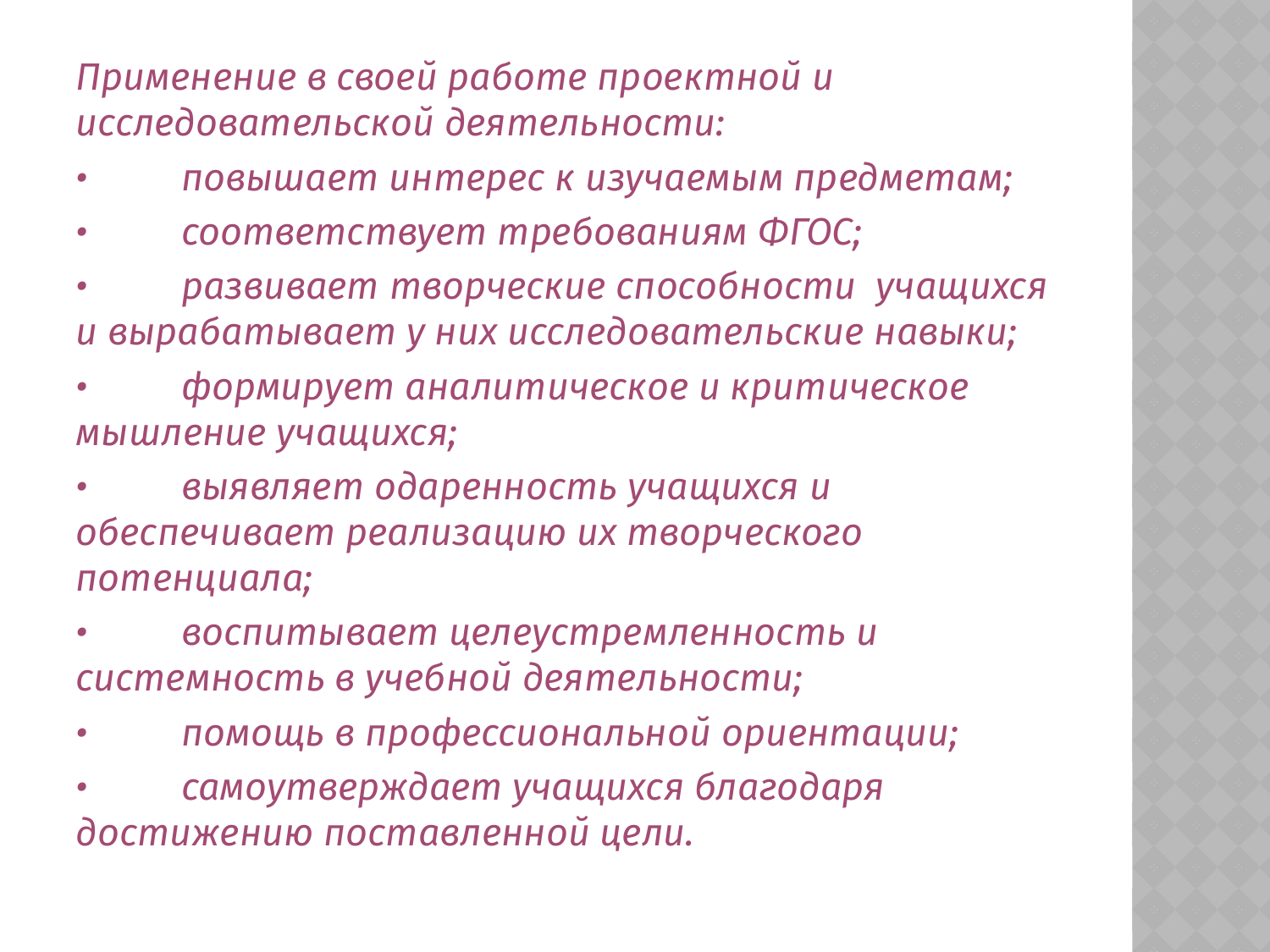

#
Применение в своей работе проектной и исследовательской деятельности:
•	повышает интерес к изучаемым предметам;
•	соответствует требованиям ФГОС;
•	развивает творческие способности  учащихся и вырабатывает у них исследовательские навыки;
•	формирует аналитическое и критическое мышление учащихся;
•	выявляет одаренность учащихся и обеспечивает реализацию их творческого потенциала;
•	воспитывает целеустремленность и системность в учебной деятельности;
•	помощь в профессиональной ориентации;
•	самоутверждает учащихся благодаря достижению поставленной цели.